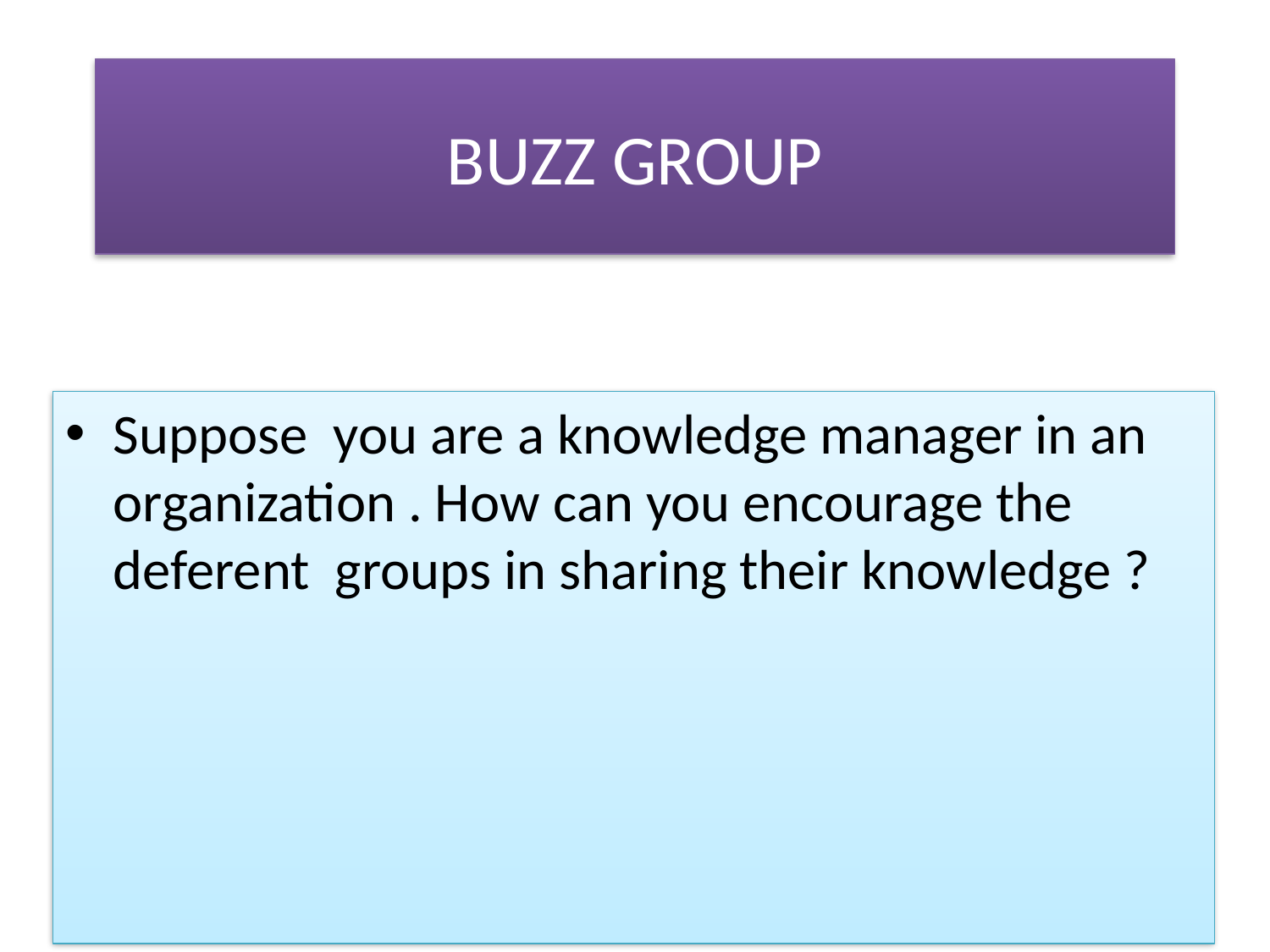

# BUZZ GROUP
Suppose  you are a knowledge manager in an organization . How can you encourage the deferent  groups in sharing their knowledge ?